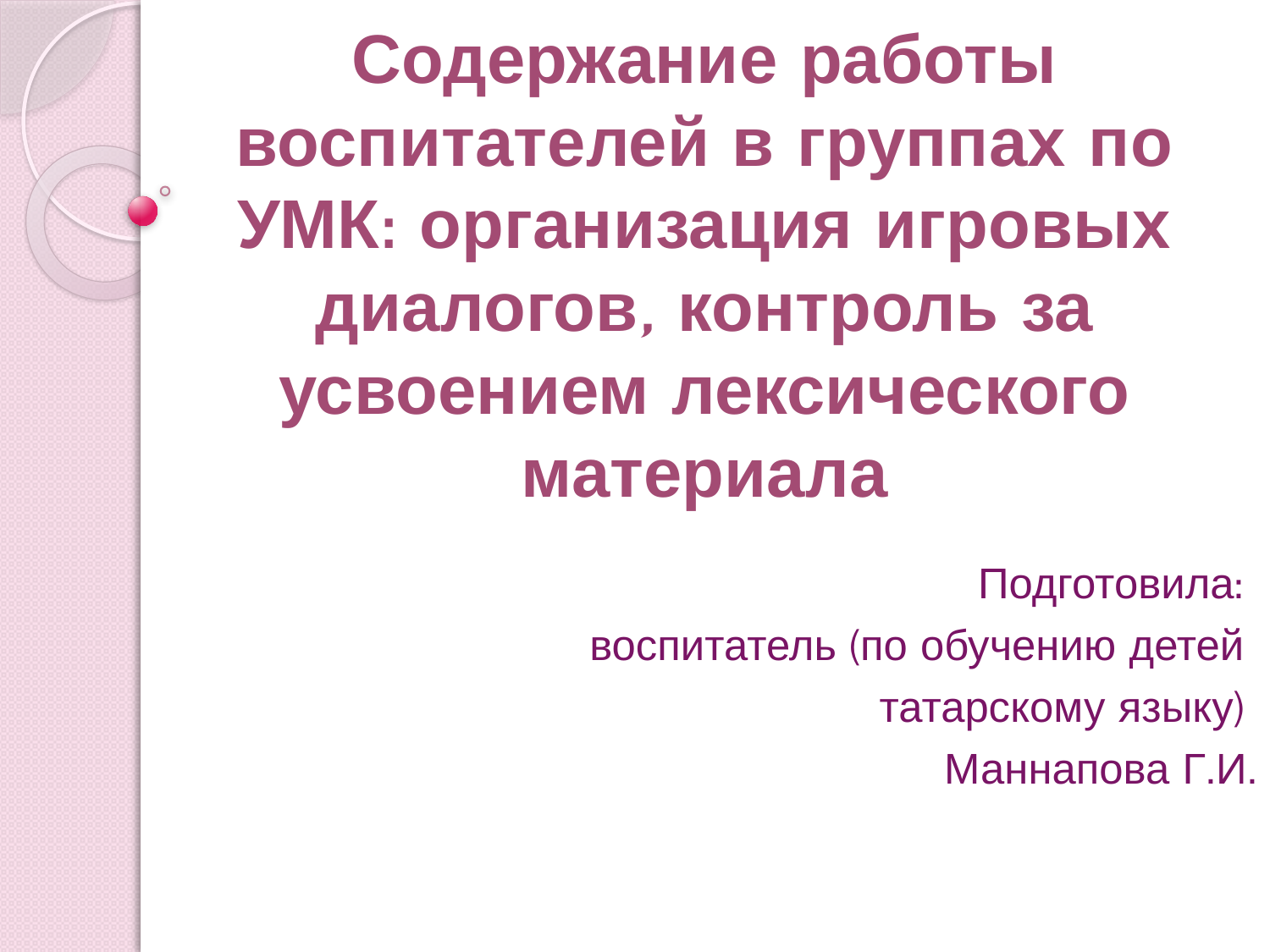

# Содержание работы воспитателей в группах по УМК: организация игровых диалогов, контроль за усвоением лексического материала
Подготовила:
воспитатель (по обучению детей
татарскому языку)
Маннапова Г.И.